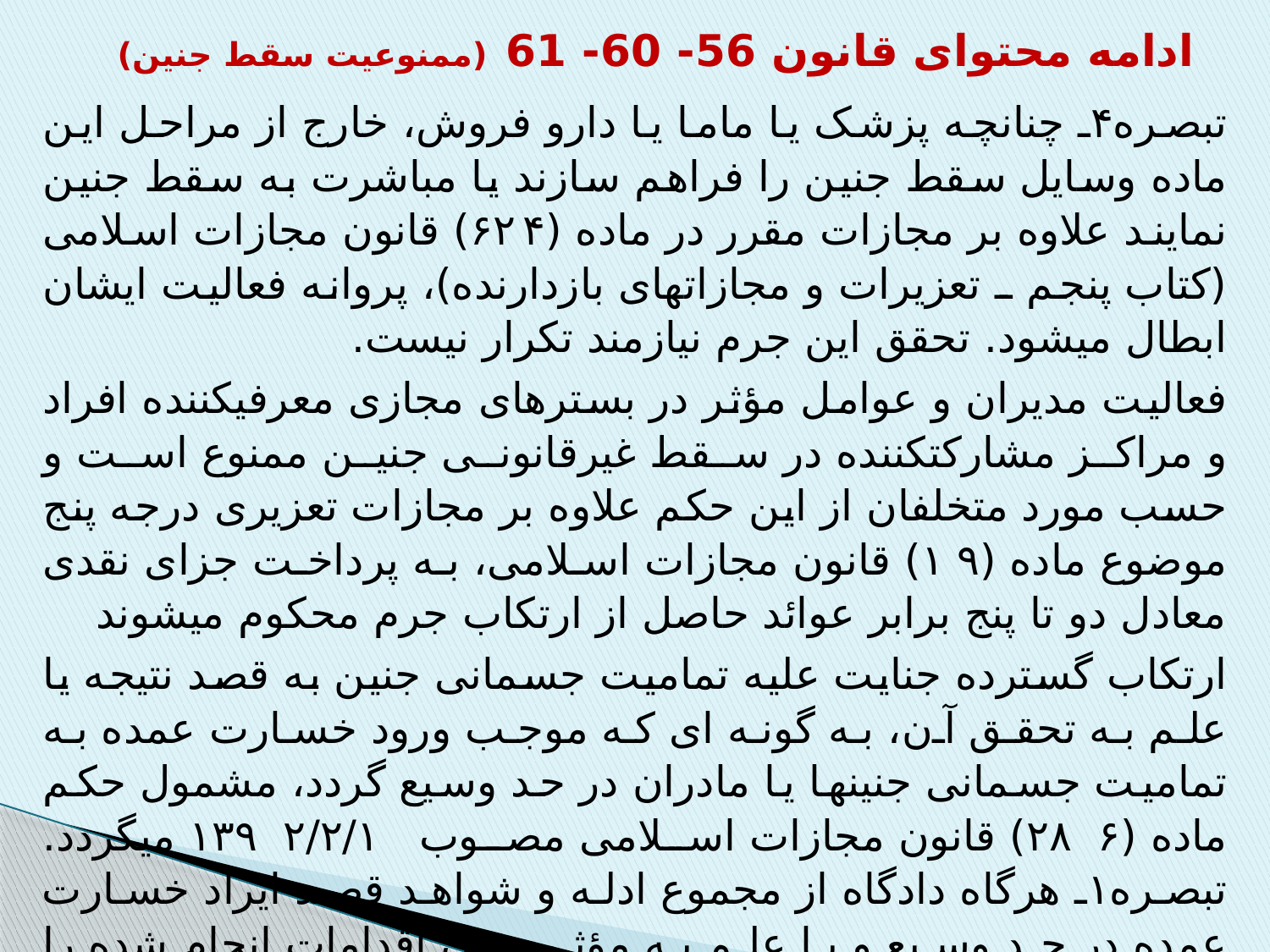

# ادامه محتوای قانون 56- 60- 61 (ممنوعیت سقط جنین)
تبصره۴ـ چنانچه پزشک یا ماما یا دارو فروش، خارج از مراحل این ماده وسایل سقط جنین را فراهم سازند یا مباشرت به سقط جنین نمایند علاوه بر مجازات مقرر در ماده (۶۲۴) قانون مجازات اسلامی (کتاب پنجم ـ تعزیرات و مجازات­های بازدارنده)، پروانه فعالیت ایشان ابطال می­شود. تحقق این جرم نیازمند تکرار نیست.
فعالیت مدیران و عوامل مؤثر در بسترهای مجازی معرفی­کننده افراد و مراکز مشارکت­کننده در سقط غیرقانونی جنین ممنوع است و حسب مورد متخلفان از این حکم علاوه بر مجازات تعزیری درجه پنج موضوع ماده (۱۹) قانون مجازات اسلامی، به پرداخت جزای نقدی معادل دو تا پنج برابر عوائد حاصل از ارتکاب جرم محکوم می­شوند
ارتکاب گسترده جنایت علیه تمامیت جسمانی جنین به قصد نتیجه یا علم به تحقق آن، به گونه ای که موجب ورود خسارت عمده به تمامیت جسمانی جنین­ها یا مادران در حد وسیع گردد، مشمول حکم ماده (۲۸۶) قانون مجازات اسلامی مصوب ۱۳۹۲/۲/۱ می­گردد. تبصره۱ـ هرگاه دادگاه از مجموع ادله و شواهد قصد ایراد خسارت عمده در حد وسیع و یا علم به مؤثر بودن اقدامات انجام شده را احراز نکند و جرم ارتکابی مشمول مجازات قانونی دیگری نباشد، با توجه به میزان نتایج زیانبار جرم، مرتکب به حبس تعزیری درجه پنج یا شش محکوم می­شود